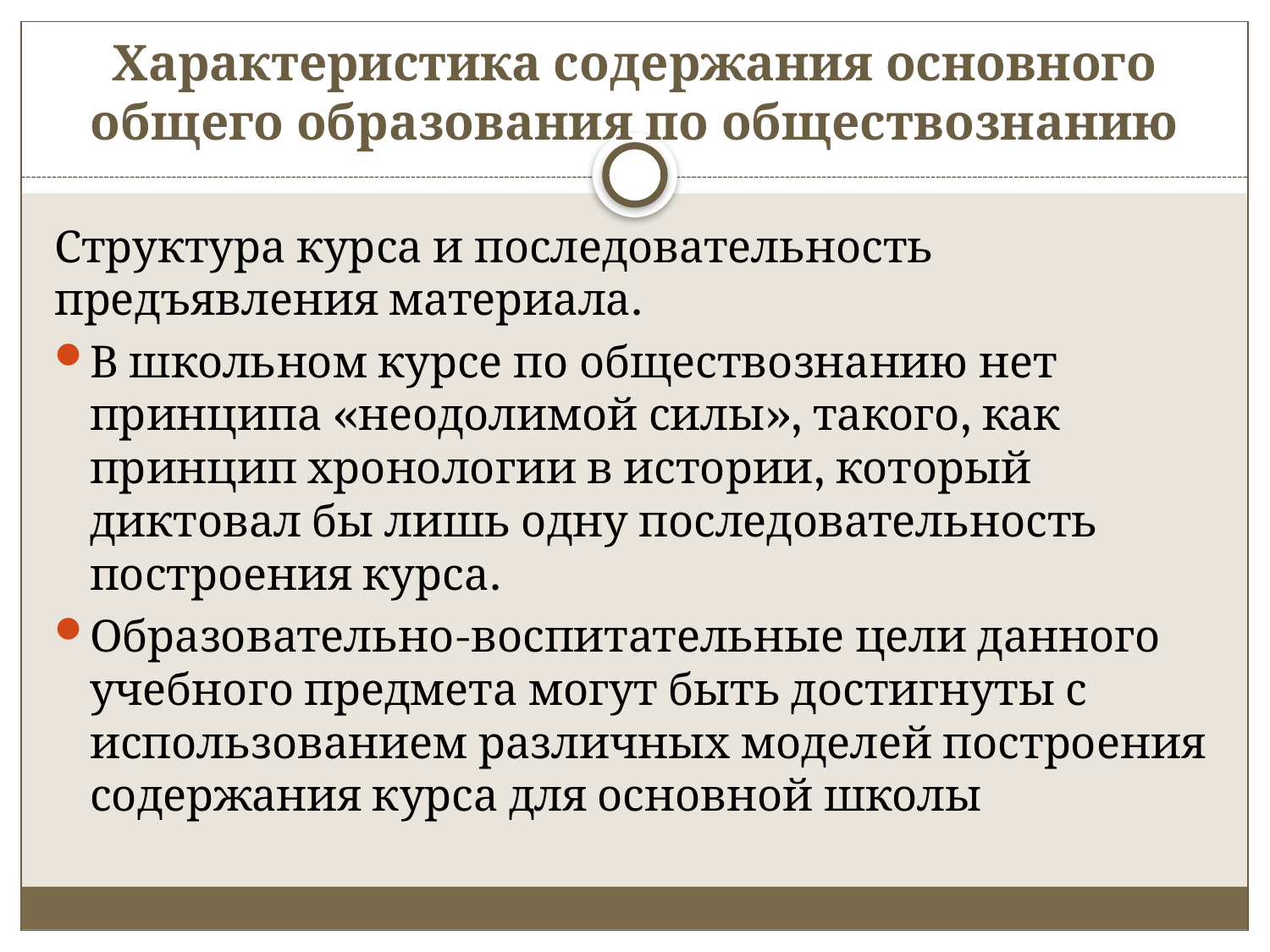

# Характеристика содержания основного общего образования по обществознанию
Структура курса и последовательность предъявления материала.
В школьном курсе по обществознанию нет принципа «неодолимой силы», такого, как принцип хронологии в истории, который диктовал бы лишь одну последовательность построения курса.
Образовательно-воспитательные цели данного учебного предмета могут быть достигнуты с использованием различных моделей построения содержания курса для основной школы